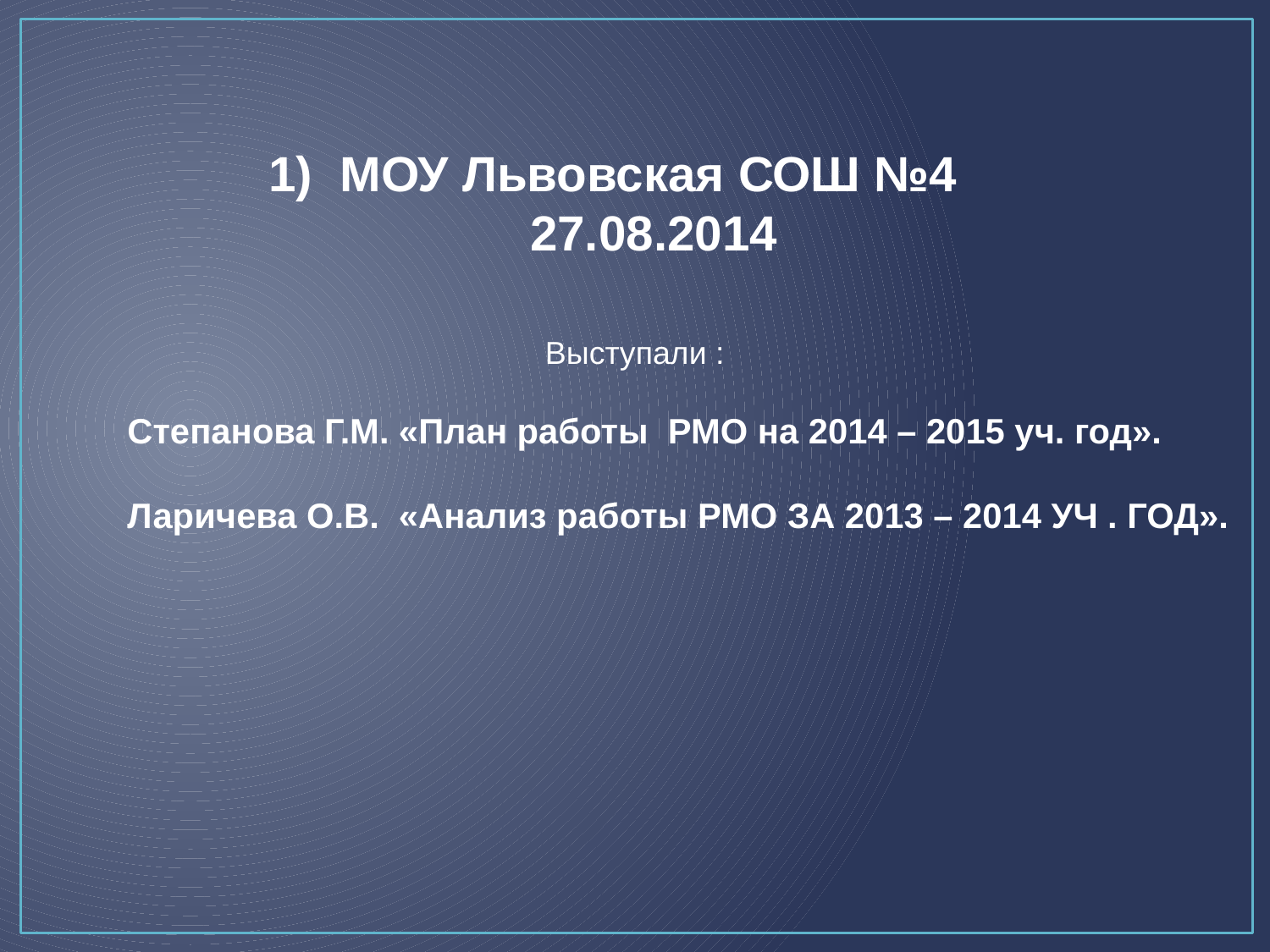

МОУ Львовская СОШ №4
                   27.08.2014
                                               Выступали :

Степанова Г.М. «План работы  РМО на 2014 – 2015 уч. год».

Ларичева О.В.  «Анализ работы РМО ЗА 2013 – 2014 УЧ . ГОД».